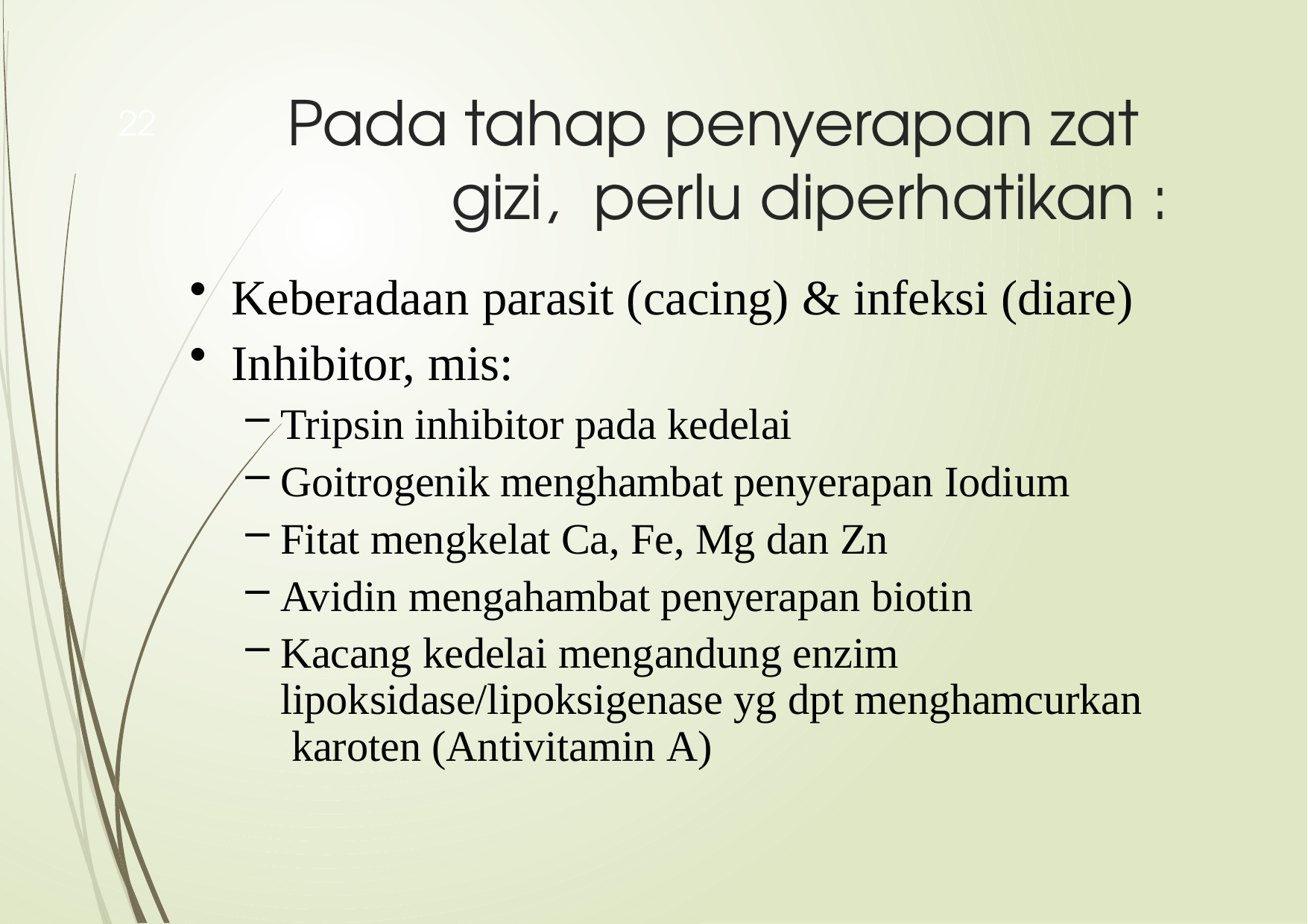

# Pada tahap penyerapan zat gizi,  perlu diperhatikan :
22
Keberadaan parasit (cacing) & infeksi (diare)
Inhibitor, mis:
Tripsin inhibitor pada kedelai
Goitrogenik menghambat penyerapan Iodium
Fitat mengkelat Ca, Fe, Mg dan Zn
Avidin mengahambat penyerapan biotin
Kacang kedelai mengandung enzim  lipoksidase/lipoksigenase yg dpt menghamcurkan  karoten (Antivitamin A)